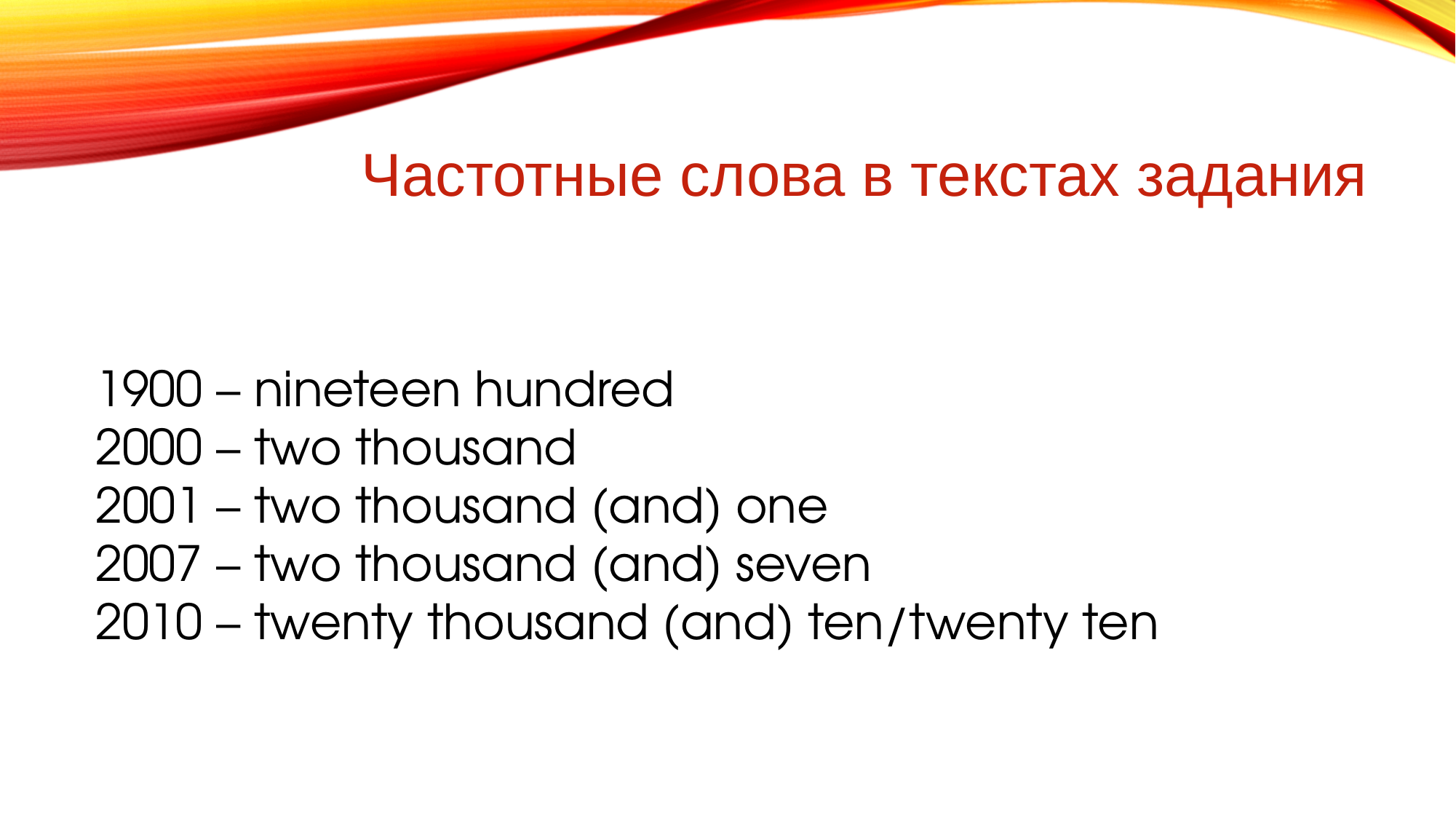

Частотные слова в текстах задания
1900 – nineteen hundred
2000 – two thousand
2001 – two thousand (and) one
2007 – two thousand (and) seven
2010 – twenty thousand (and) ten/twenty ten